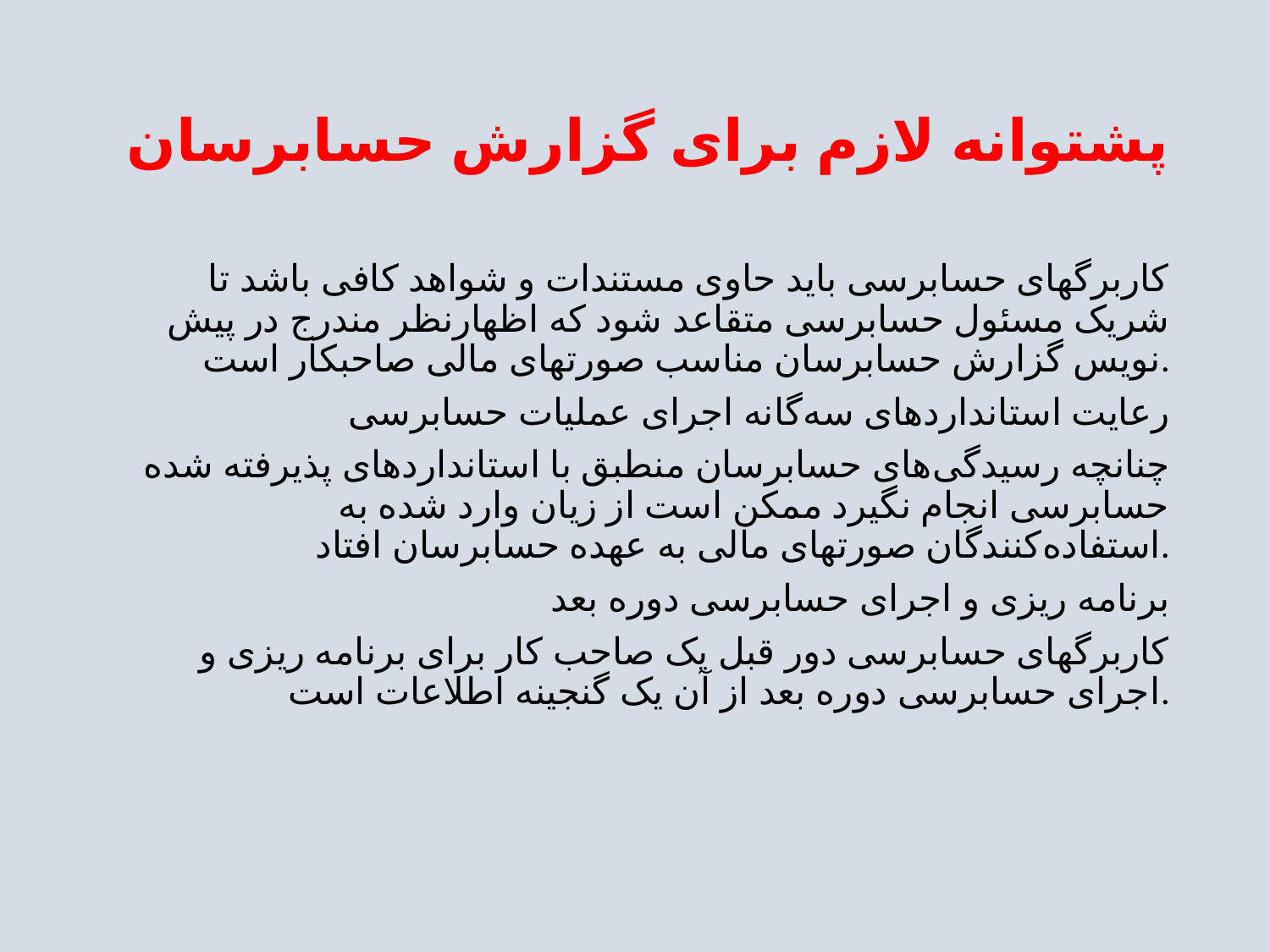

# پشتوانه لازم برای گزارش حسابرسان
کاربرگهای حسابرسی باید حاوی مستندات و شواهد کافی باشد تا شریک مسئول حسابرسی متقاعد شود که اظهارنظر مندرج در پیش نویس گزارش حسابرسان مناسب صورتهای مالی صاحبکار است.
رعایت استانداردهای سه‌گانه اجرای عملیات حسابرسی
چنانچه رسیدگی‌های حسابرسان منطبق با استانداردهای پذیرفته شده حسابرسی انجام نگیرد ممکن است از زیان وارد شده به استفاده‌کنندگان صورتهای مالی به عهده حسابرسان افتاد.
برنامه ریزی و اجرای حسابرسی دوره بعد
کاربرگهای حسابرسی دور قبل یک صاحب کار برای برنامه ریزی و اجرای حسابرسی دوره بعد از آن یک گنجینه اطلاعات است.